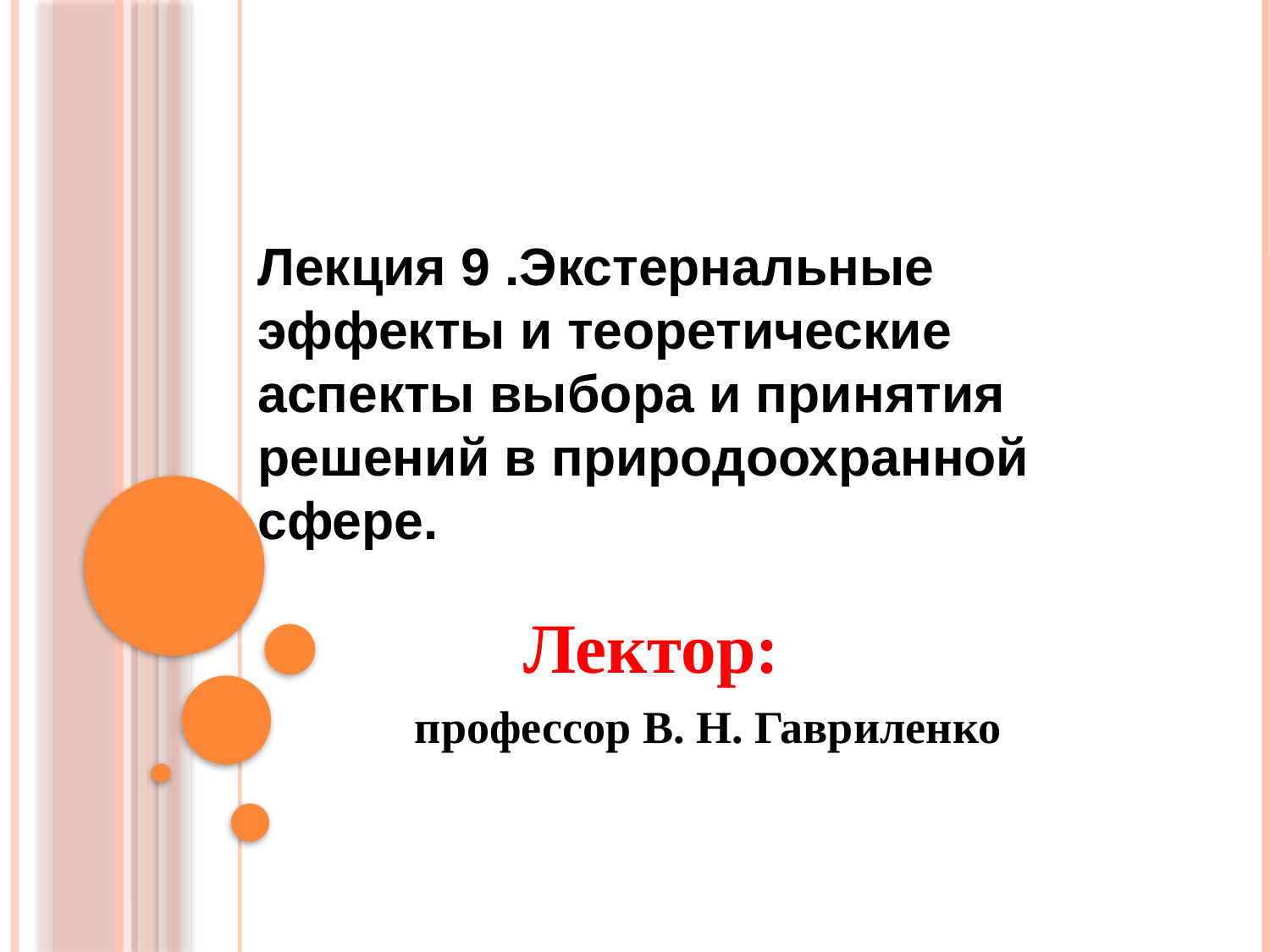

# Лекция 9 .Экстернальные эффекты и теоретические аспекты выбора и принятия решений в природоохранной сфере.
              Лектор:
            профессор В. Н. Гавриленко